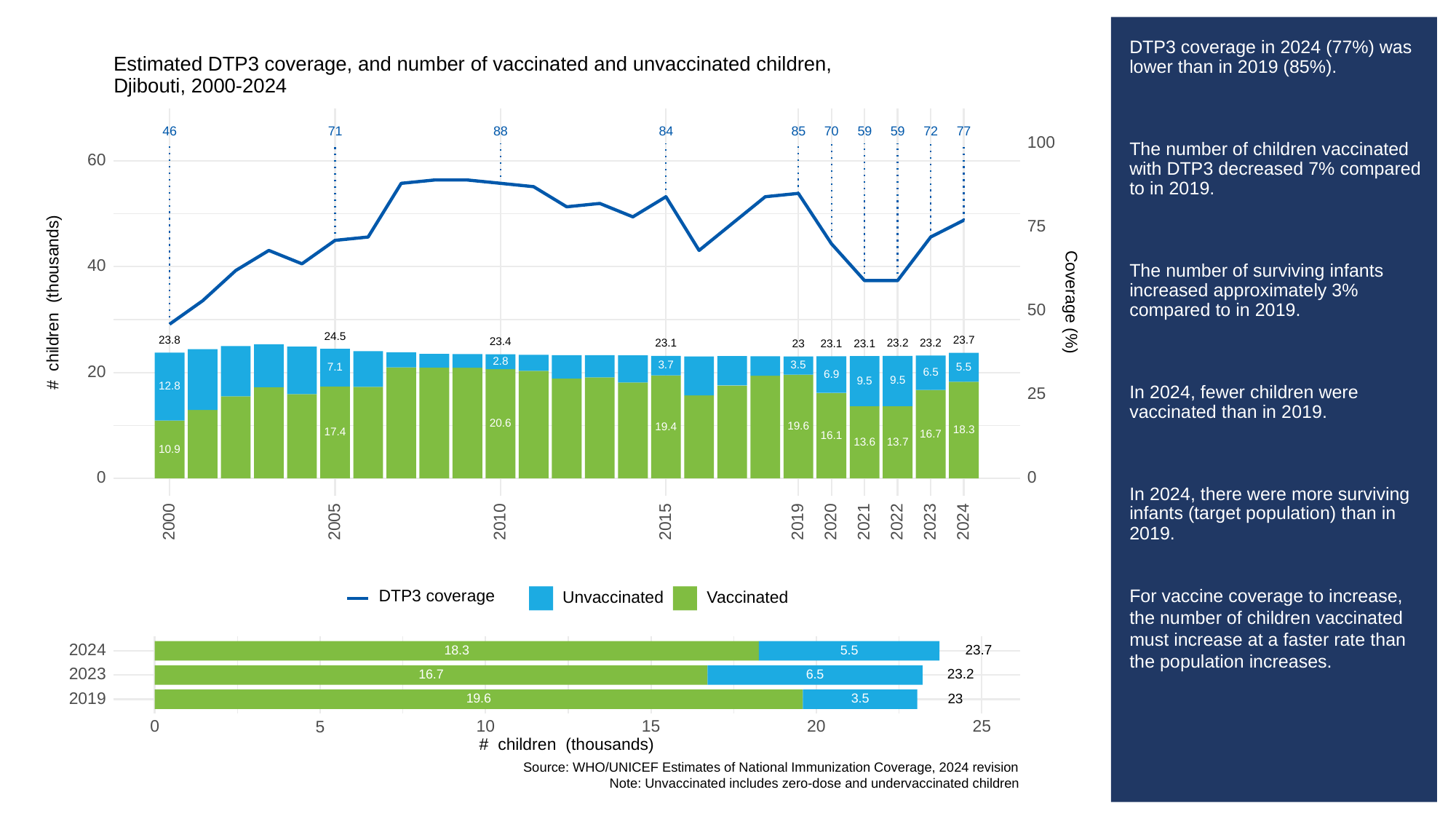

# DTP3 coverage in 2024 (77%) was lower than in 2019 (85%).

The number of children vaccinated with DTP3 decreased 7% compared to in 2019.

The number of surviving infants increased approximately 3% compared to in 2019.

In 2024, fewer children were vaccinated than in 2019.

In 2024, there were more surviving infants (target population) than in 2019.

For vaccine coverage to increase, the number of children vaccinated must increase at a faster rate than the population increases.

Estimated DTP3 coverage, and number of vaccinated and unvaccinated children,
Djibouti, 2000-2024

46
88
84
85
70
59
59
71
72
77
100

60

75
40

#  children  (thousands)
Coverage (%)
50

24.5
23.8
23.7
23.4
23.2
23.2
23.1
23.1
23.1
23

2.8
3.5
3.7
5.5
7.1
20

6.5

6.9

9.5
9.5

12.8

25

20.6

19.6
19.4

18.3
17.4
16.7
16.1
13.7
13.6
10.9
0
0

2023
2000
2005
2010
2015
2019
2020
2021
2022
2024

DTP3 coverage
Unvaccinated
Vaccinated

2024
23.7
18.3
5.5

2023
23.2
16.7
6.5

2019
23
3.5
19.6

0
10
15
20
25
5
#  children  (thousands)
Source: WHO/UNICEF Estimates of National Immunization Coverage, 2024 revision
Note: Unvaccinated includes zero-dose and undervaccinated children